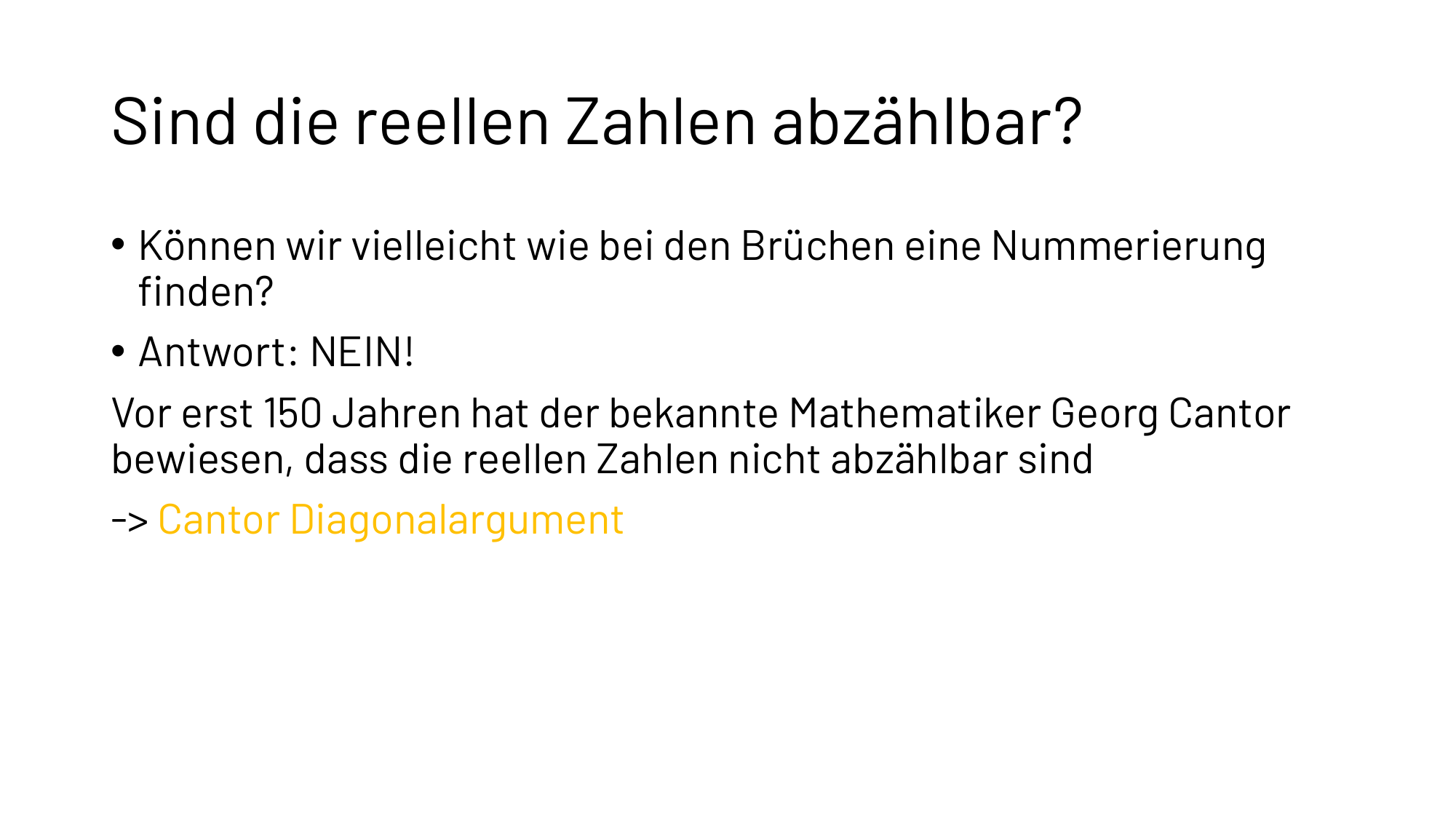

# Sind die reellen Zahlen abzählbar?
Können wir vielleicht wie bei den Brüchen eine Nummerierung finden?
Antwort: NEIN!
Vor erst 150 Jahren hat der bekannte Mathematiker Georg Cantor bewiesen, dass die reellen Zahlen nicht abzählbar sind
-> Cantor Diagonalargument